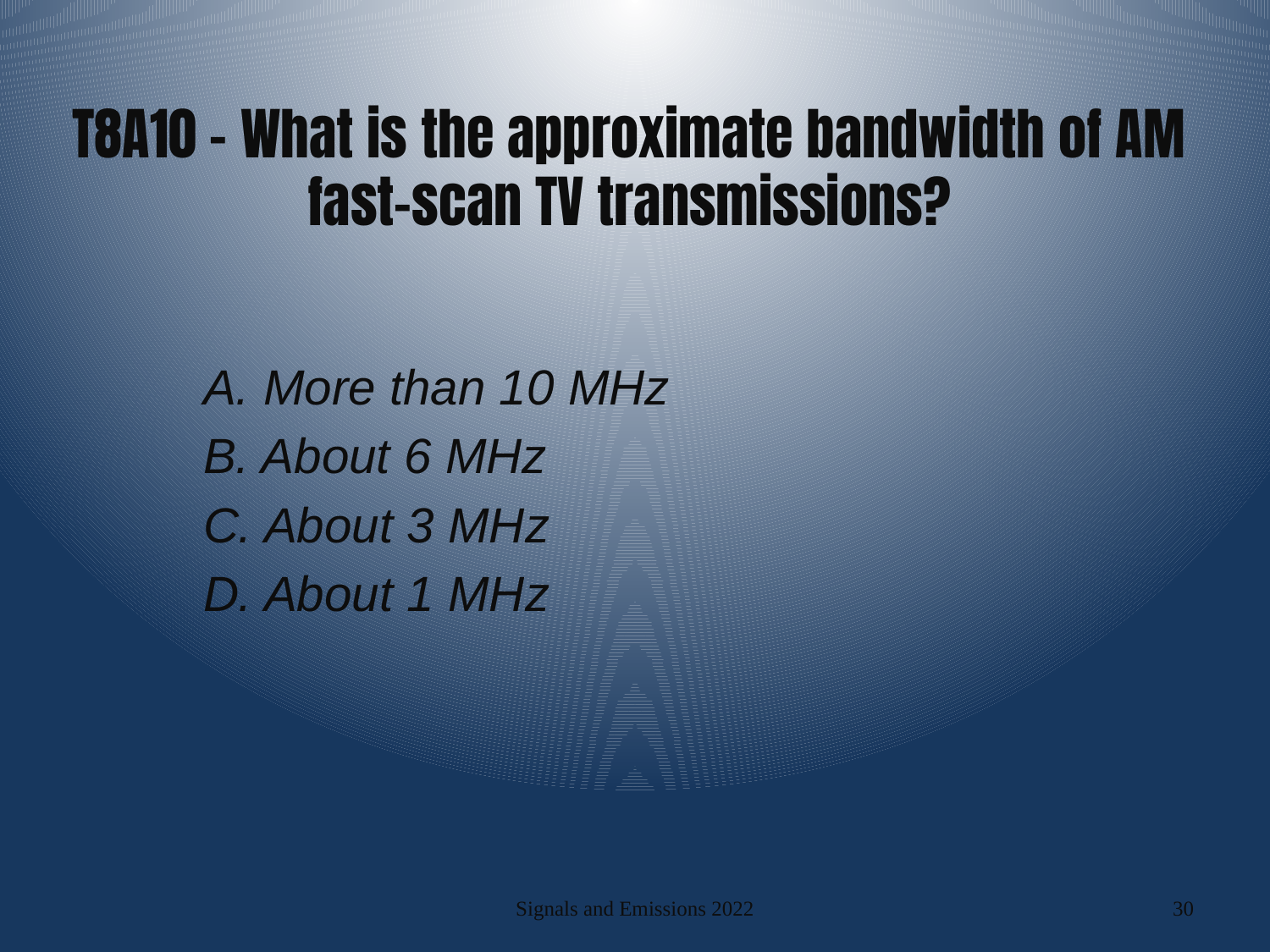

# T8A10 - What is the approximate bandwidth of AM fast-scan TV transmissions?
A. More than 10 MHz
B. About 6 MHz
C. About 3 MHz
D. About 1 MHz

Signals and Emissions 2022
30